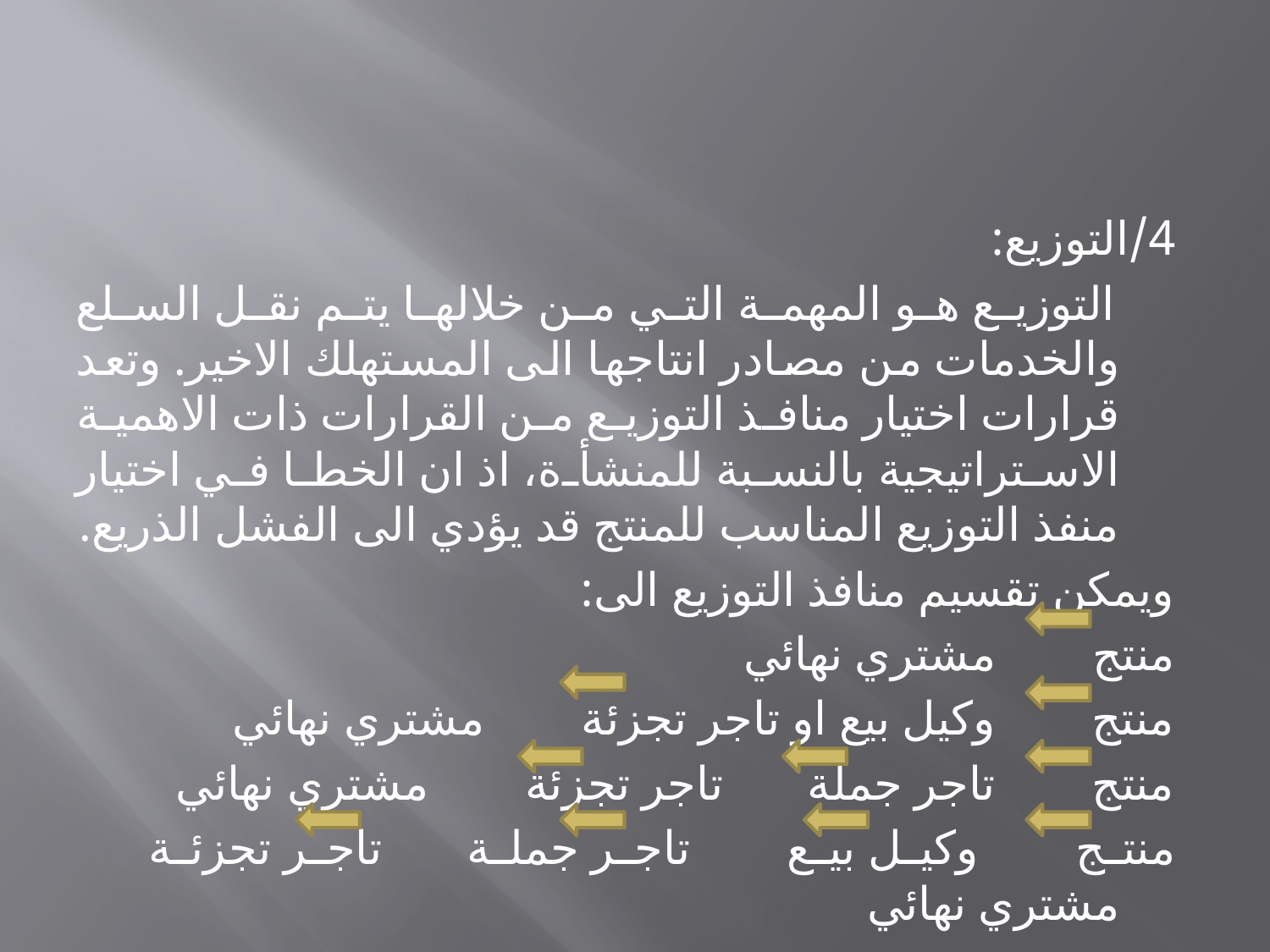

#
4/التوزيع:
     التوزيع هو المهمة التي من خلالها يتم نقل السلع والخدمات من مصادر انتاجها الى المستهلك الاخير. وتعد قرارات اختيار منافذ التوزيع من القرارات ذات الاهمية الاستراتيجية بالنسبة للمنشأة، اذ ان الخطا في اختيار منفذ التوزيع المناسب للمنتج قد يؤدي الى الفشل الذريع.
ويمكن تقسيم منافذ التوزيع الى:
منتج        مشتري نهائي
منتج        وكيل بيع او تاجر تجزئة        مشتري نهائي
منتج        تاجر جملة       تاجر تجزئة        مشتري نهائي
منتج        وكيل بيع        تاجر جملة       تاجر تجزئة       مشتري نهائي